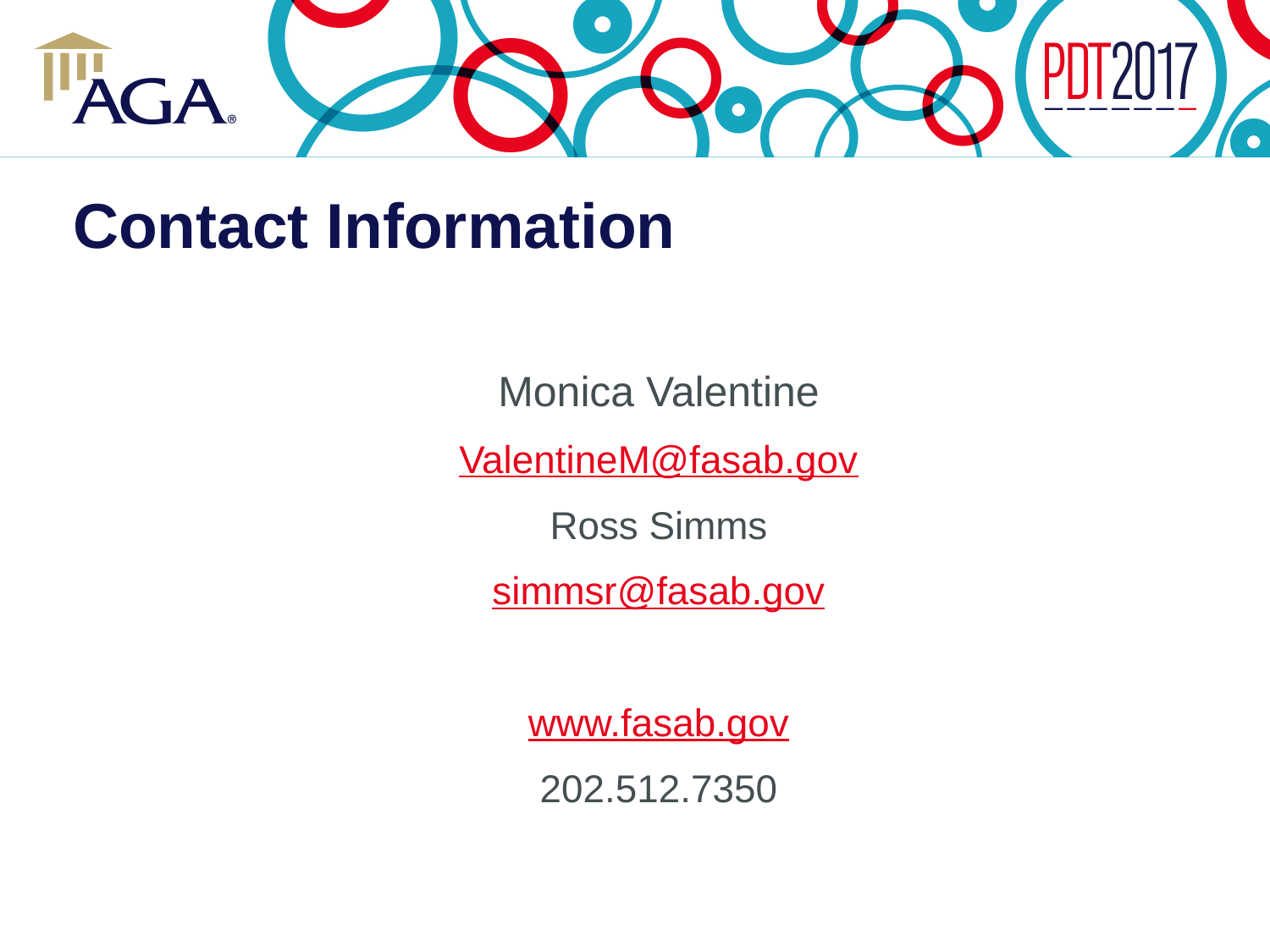

# Contact Information

Monica Valentine
ValentineM@fasab.gov
Ross Simms
simmsr@fasab.gov

www.fasab.gov
202.512.7350